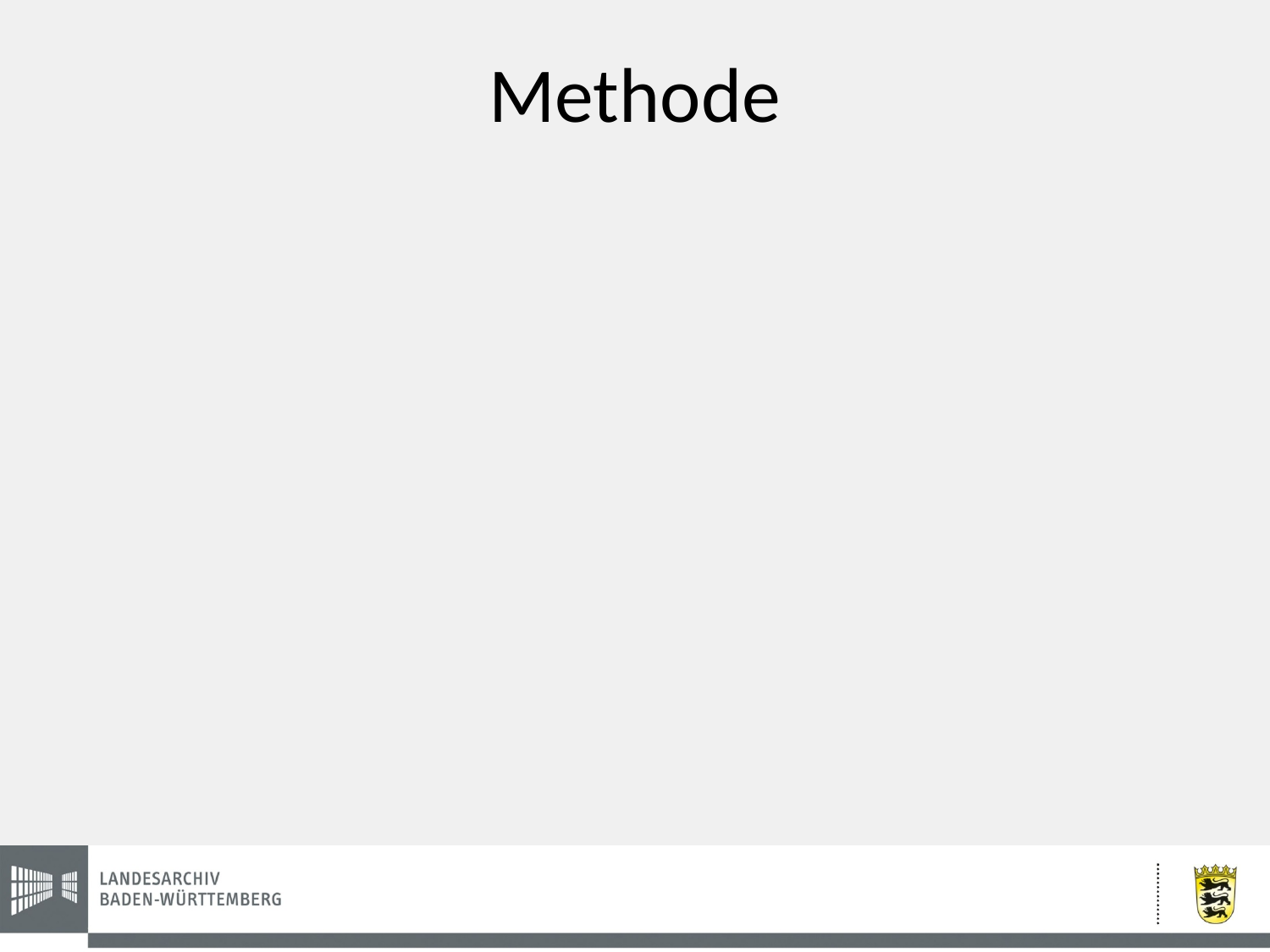

# Methode
Abgleich mit GeoNames
hierarchische Strukturierung der Orte
Eingrenzung auf ausgewählten Ast (z.B. Region Karlsruhe)
Abgleich aller Indexbegriffe mit den Ortsnamen, die nur einmal in diesem Ast vorkommen
existiert bereits eine GeoNames-Konkordanz zur GND?
Auf Freitext übertragbar, da oftmals keine Indexbegriffe?